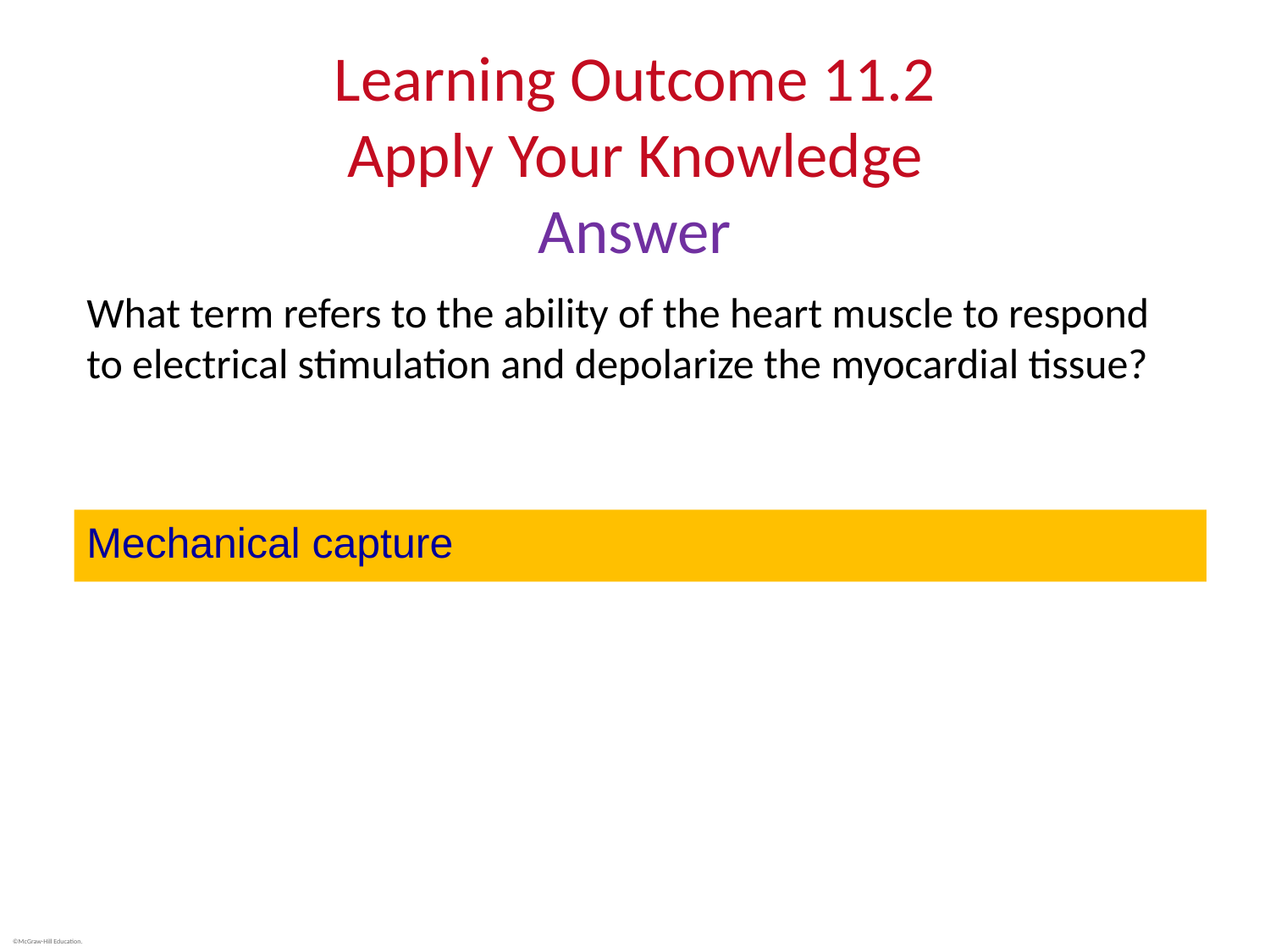

# Learning Outcome 11.2 Apply Your Knowledge Answer
What term refers to the ability of the heart muscle to respond to electrical stimulation and depolarize the myocardial tissue?
Mechanical capture